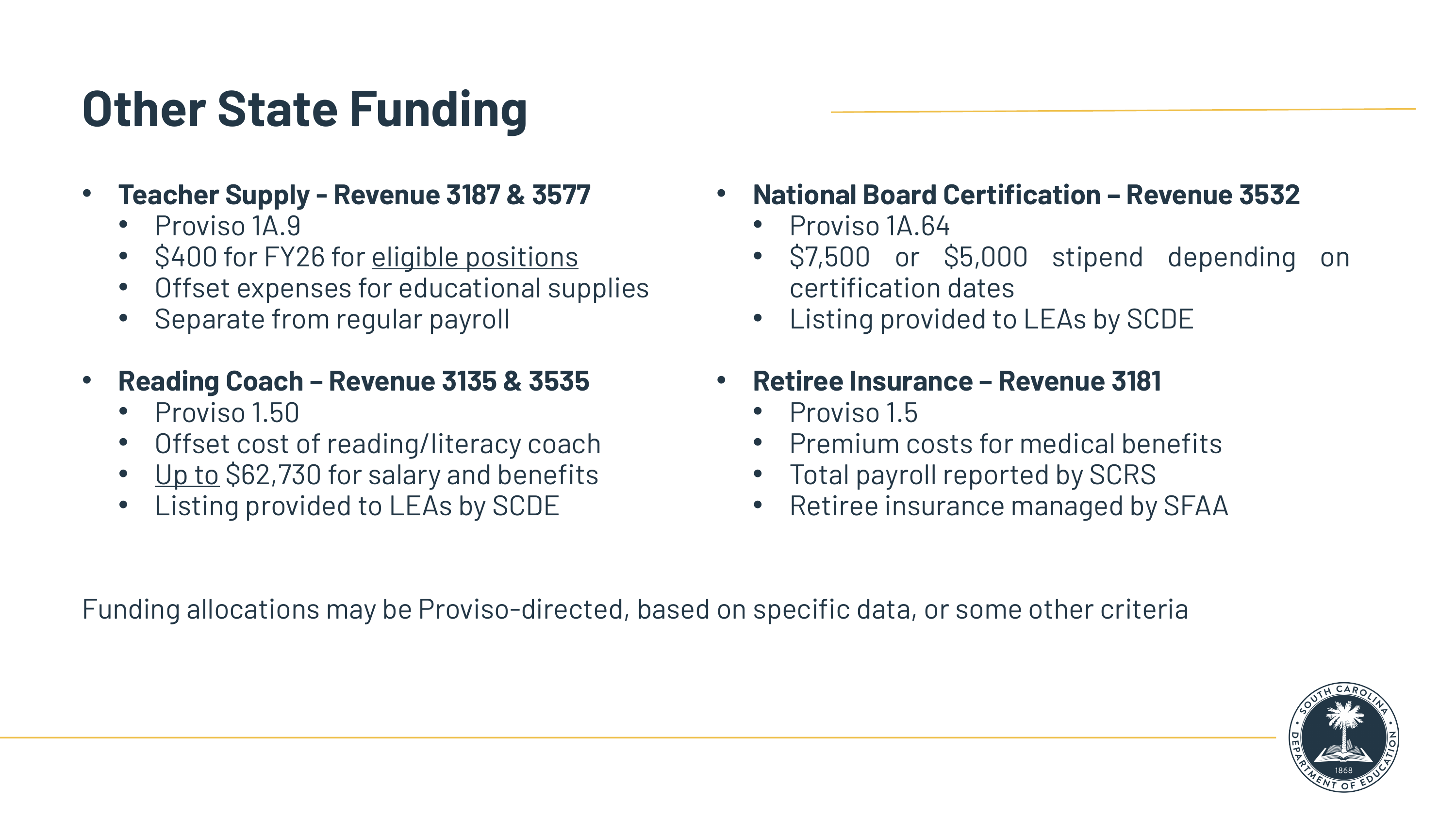

Other State Funding

Teacher Supply - Revenue 3187 & 3577
Proviso 1A.9
$400 for FY26 for eligible positions
Offset expenses for educational supplies
Separate from regular payroll

Reading Coach – Revenue 3135 & 3535
Proviso 1.50
Offset cost of reading/literacy coach
Up to $62,730 for salary and benefits
Listing provided to LEAs by SCDE

National Board Certification – Revenue 3532
Proviso 1A.64
$7,500 or $5,000 stipend depending on certification dates
Listing provided to LEAs by SCDE

Retiree Insurance – Revenue 3181
Proviso 1.5
Premium costs for medical benefits
Total payroll reported by SCRS
Retiree insurance managed by SFAA
Funding allocations may be Proviso-directed, based on specific data, or some other criteria